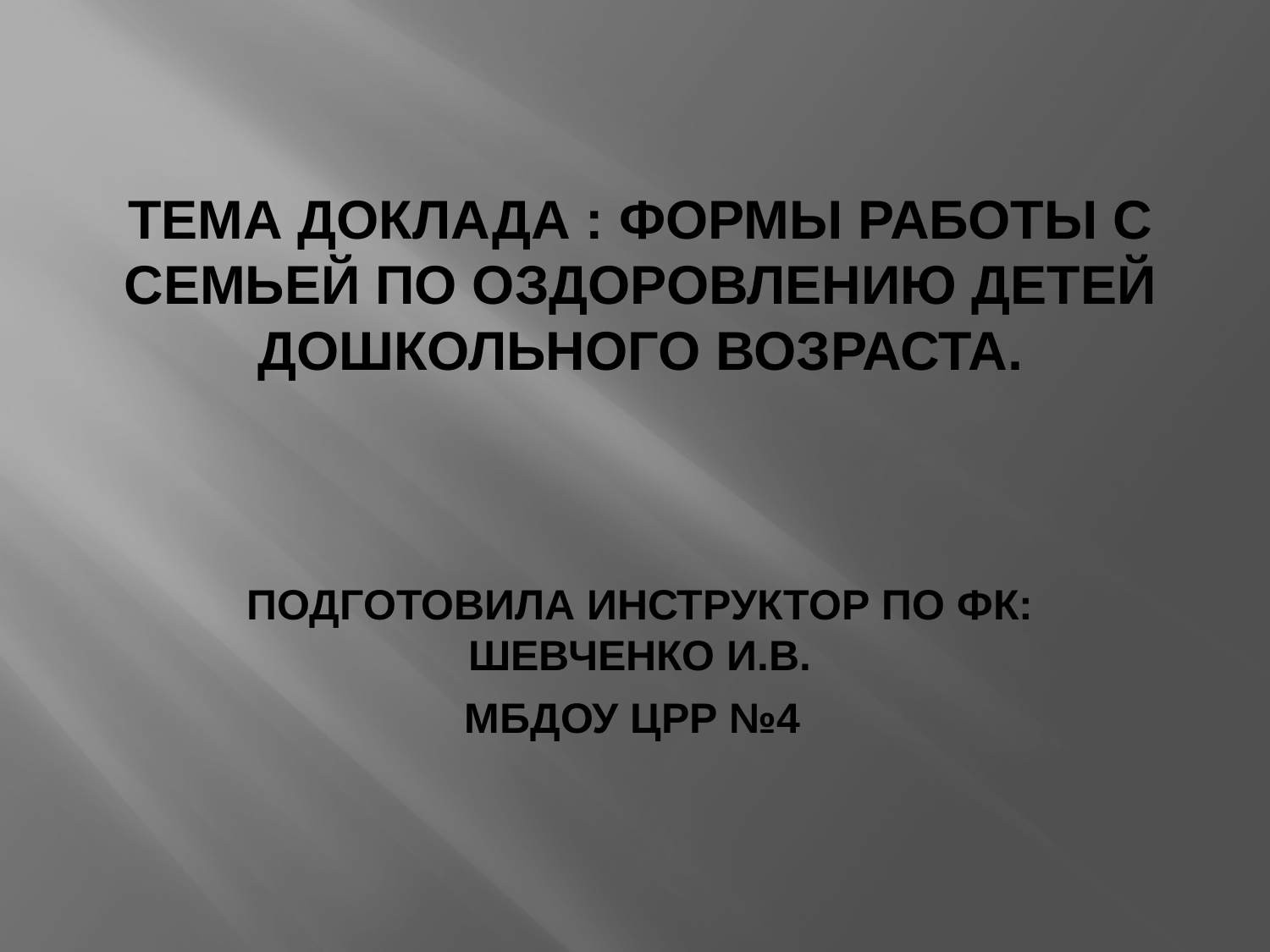

# Тема доклада : Формы работы с семьей по оздоровлению детей дошкольного возраста. Подготовила инструктор по фк: Шевченко И.В. МБДОУ ЦРР №4